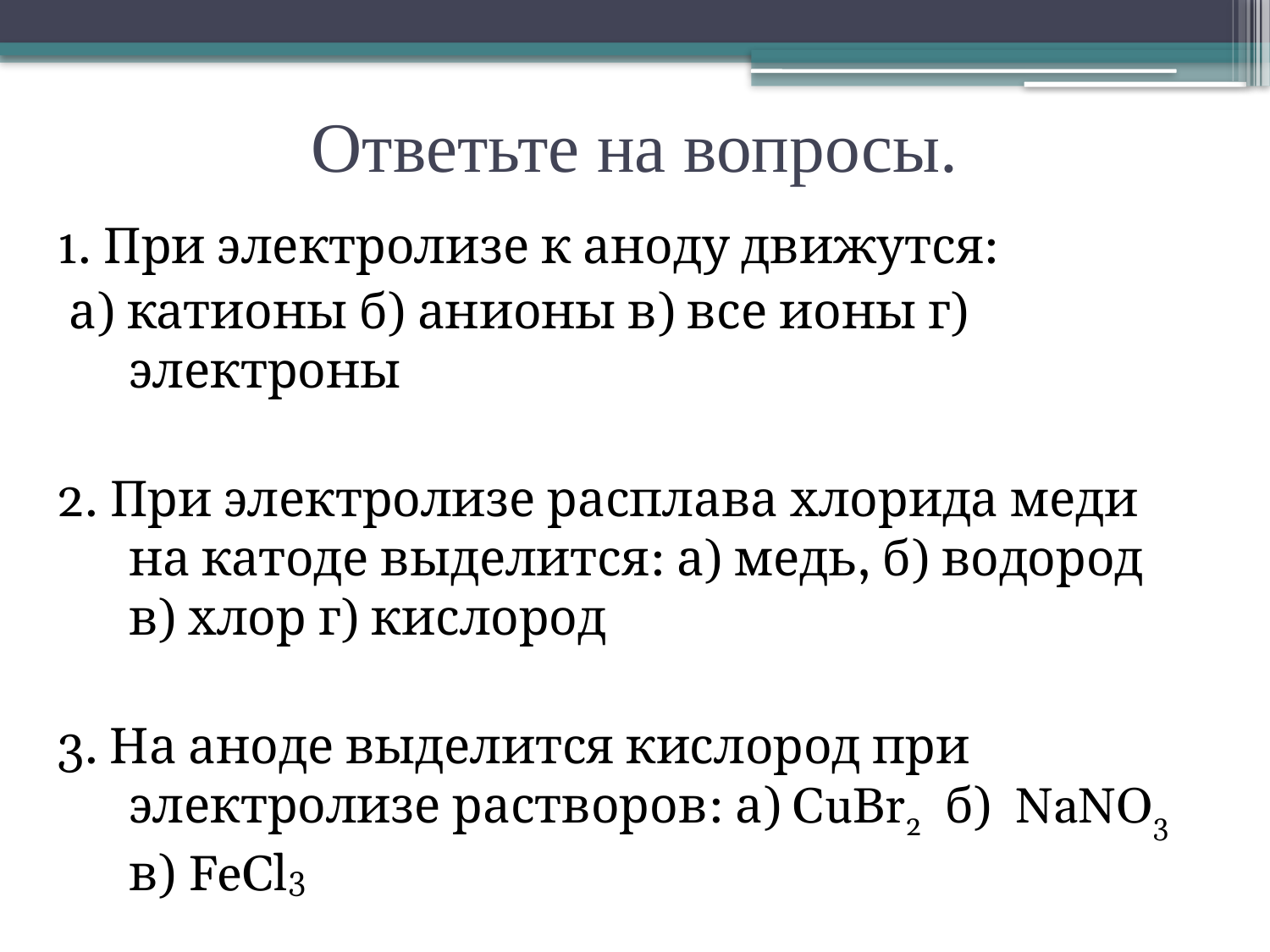

# Ответьте на вопросы.
1. При электролизе к аноду движутся:
 а) катионы б) анионы в) все ионы г) электроны

2. При электролизе расплава хлорида меди  на катоде выделится: а) медь, б) водород в) хлор г) кислород

3. На аноде выделится кислород при электролизе растворов: а) CuBr2  б)  NaNO3   в) FeCl3